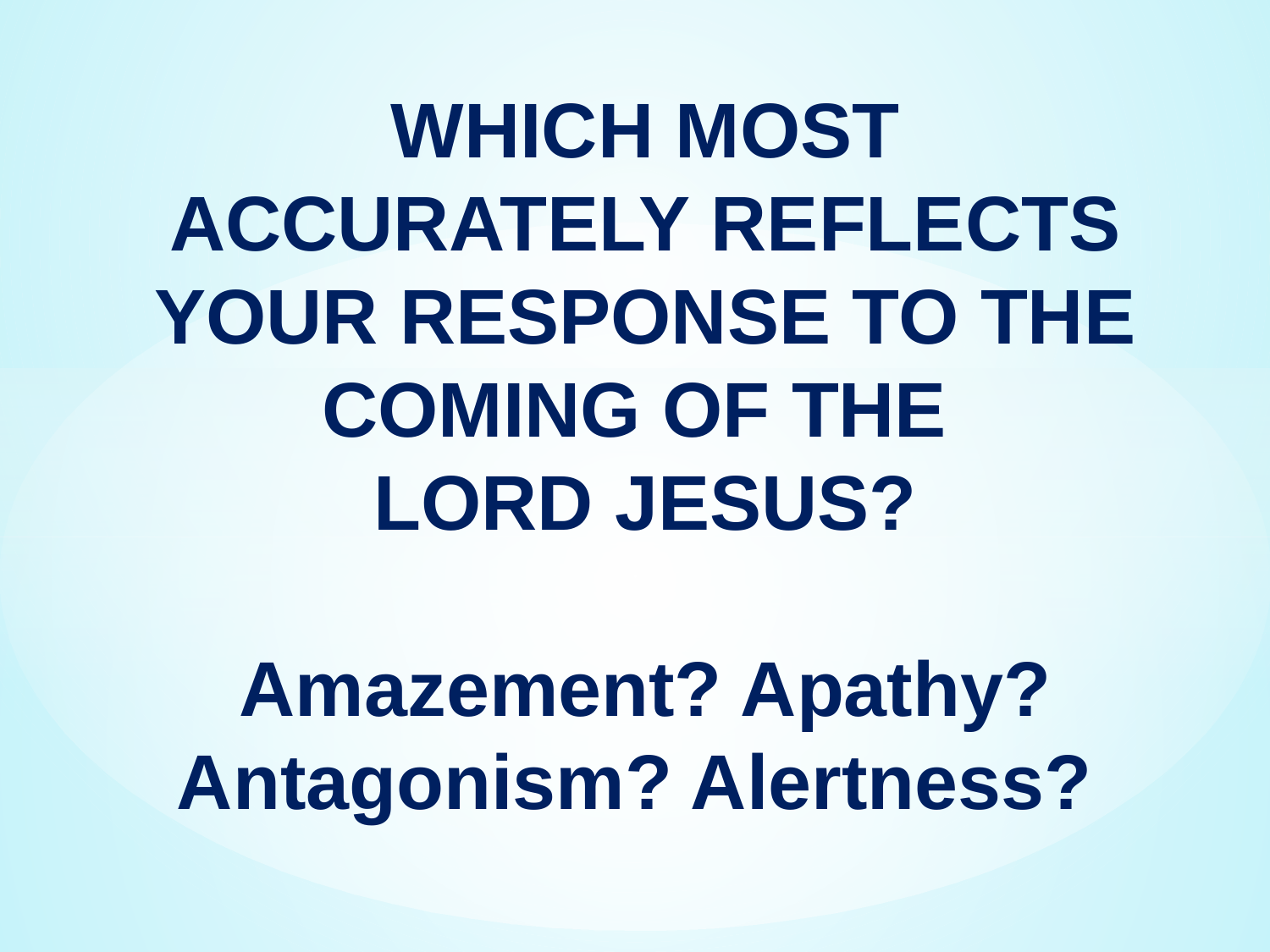

WHICH MOST ACCURATELY REFLECTS YOUR RESPONSE TO THE COMING OF THE
LORD JESUS?

Amazement? Apathy?
Antagonism? Alertness?